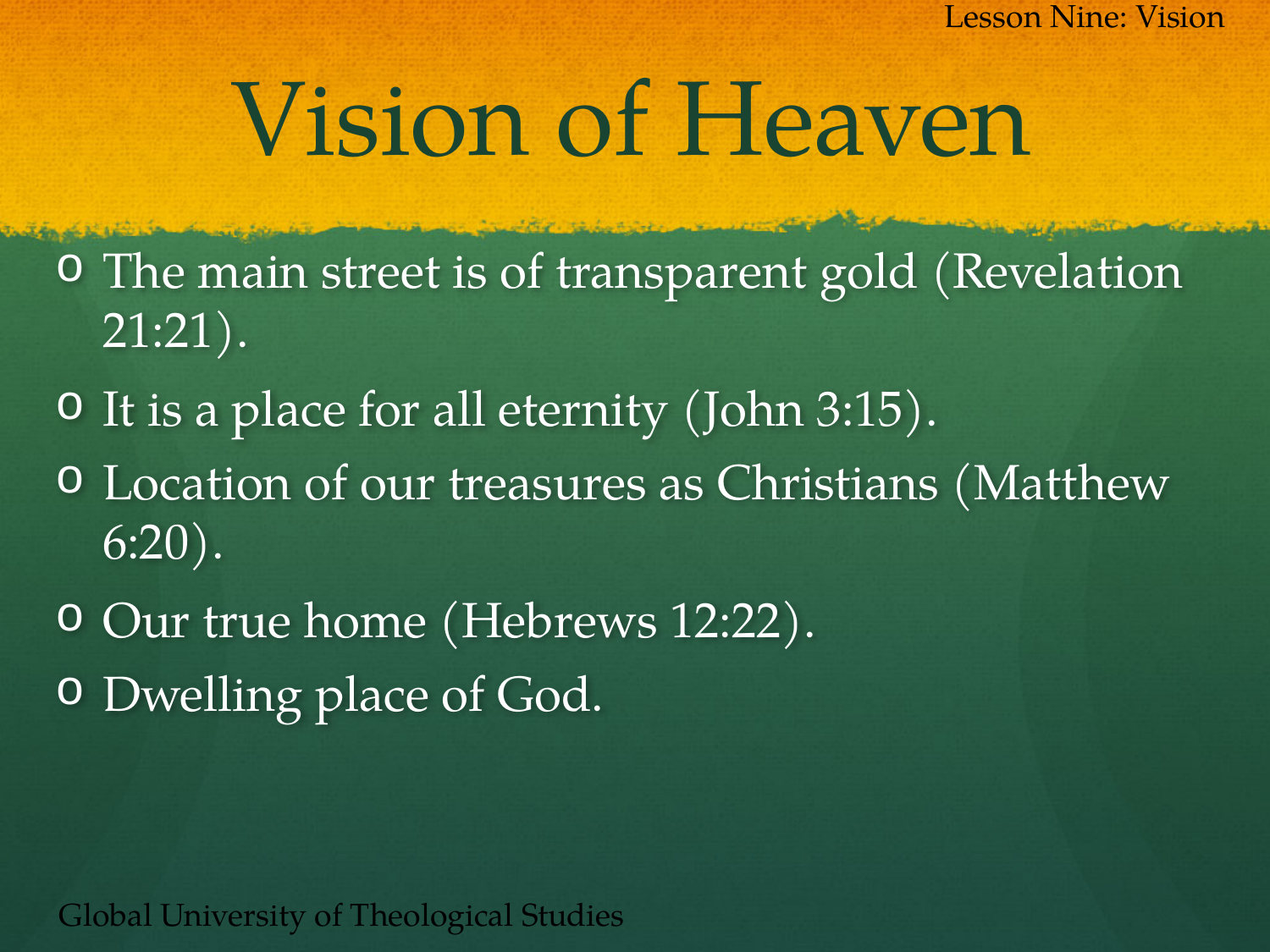

Lesson Nine: Vision

# Vision of Heaven
The main street is of transparent gold (Revelation 21:21).
It is a place for all eternity (John 3:15).
Location of our treasures as Christians (Matthew 6:20).
Our true home (Hebrews 12:22).
Dwelling place of God.
Global University of Theological Studies